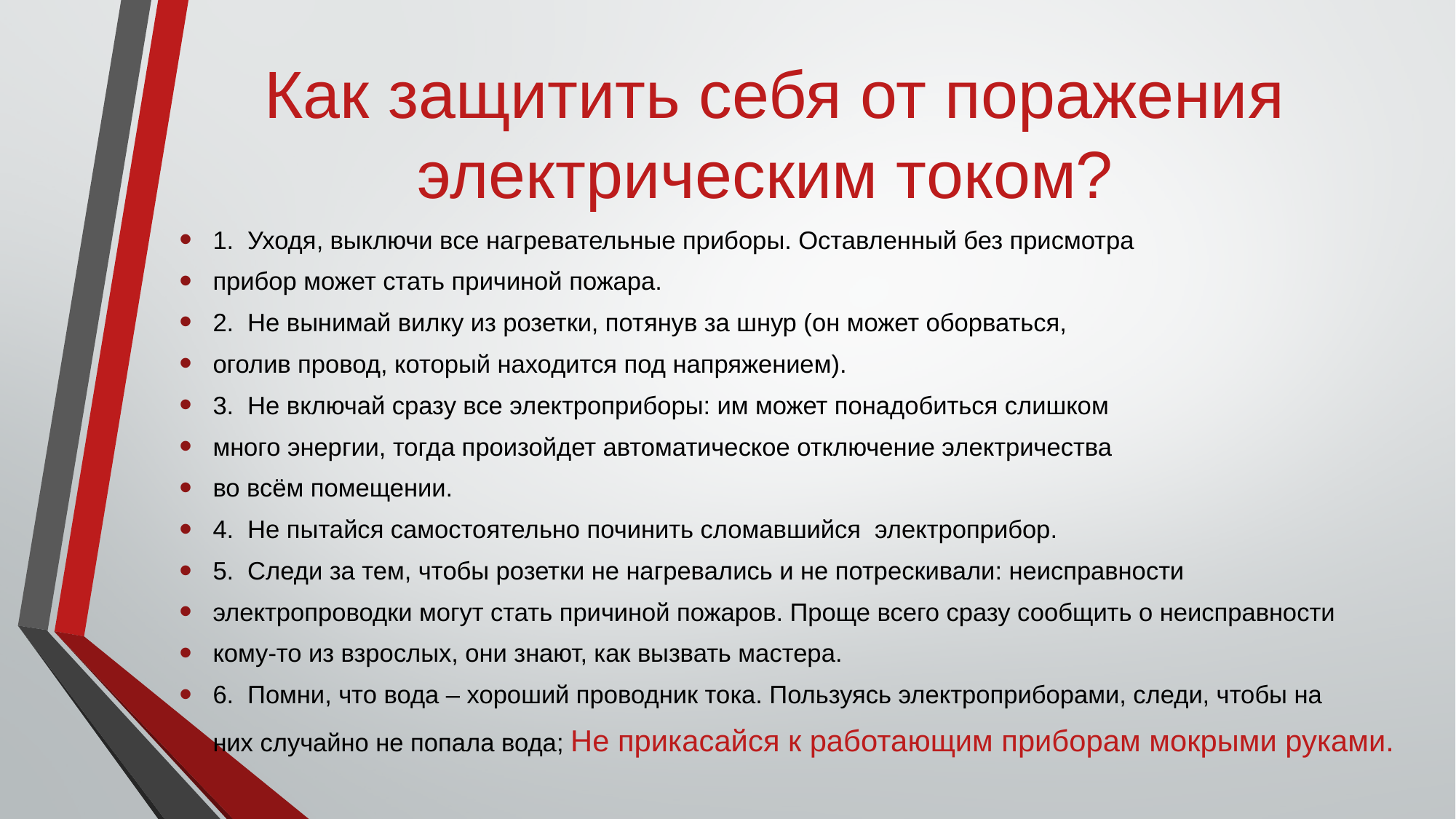

# Как защитить себя от поражения электрическим током?
1.  Уходя, выключи все нагревательные приборы. Оставленный без присмотра
прибор может стать причиной пожара.
2.  Не вынимай вилку из розетки, потянув за шнур (он может оборваться,
оголив провод, который находится под напряжением).
3.  Не включай сразу все электроприборы: им может понадобиться слишком
много энергии, тогда произойдет автоматическое отключение электричества
во всём помещении.
4.  Не пытайся самостоятельно починить сломавшийся  электроприбор.
5.  Следи за тем, чтобы розетки не нагревались и не потрескивали: неисправности
электропроводки могут стать причиной пожаров. Проще всего сразу сообщить о неисправности
кому-то из взрослых, они знают, как вызвать мастера.
6.  Помни, что вода – хороший проводник тока. Пользуясь электроприборами, следи, чтобы на
них случайно не попала вода; Не прикасайся к работающим приборам мокрыми руками.